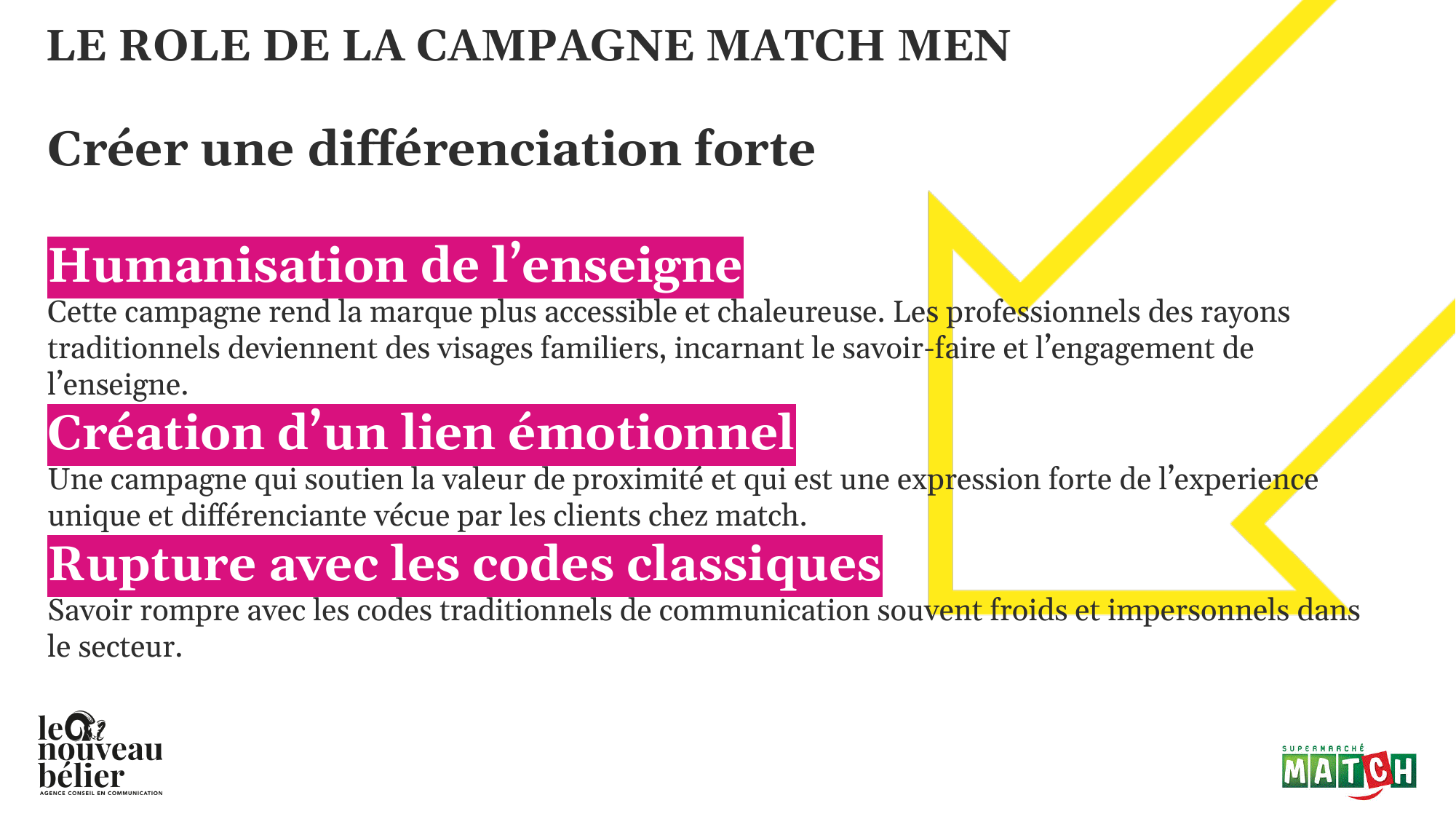

Le ROLE DE LA CAMPAGNE MATCH MEN
Créer une différenciation forte
Humanisation de l’enseigne
Cette campagne rend la marque plus accessible et chaleureuse. Les professionnels des rayons traditionnels deviennent des visages familiers, incarnant le savoir-faire et l’engagement de l’enseigne.
Création d’un lien émotionnel
Une campagne qui soutien la valeur de proximité et qui est une expression forte de l’experience unique et différenciante vécue par les clients chez match.
Rupture avec les codes classiques
Savoir rompre avec les codes traditionnels de communication souvent froids et impersonnels dans le secteur.